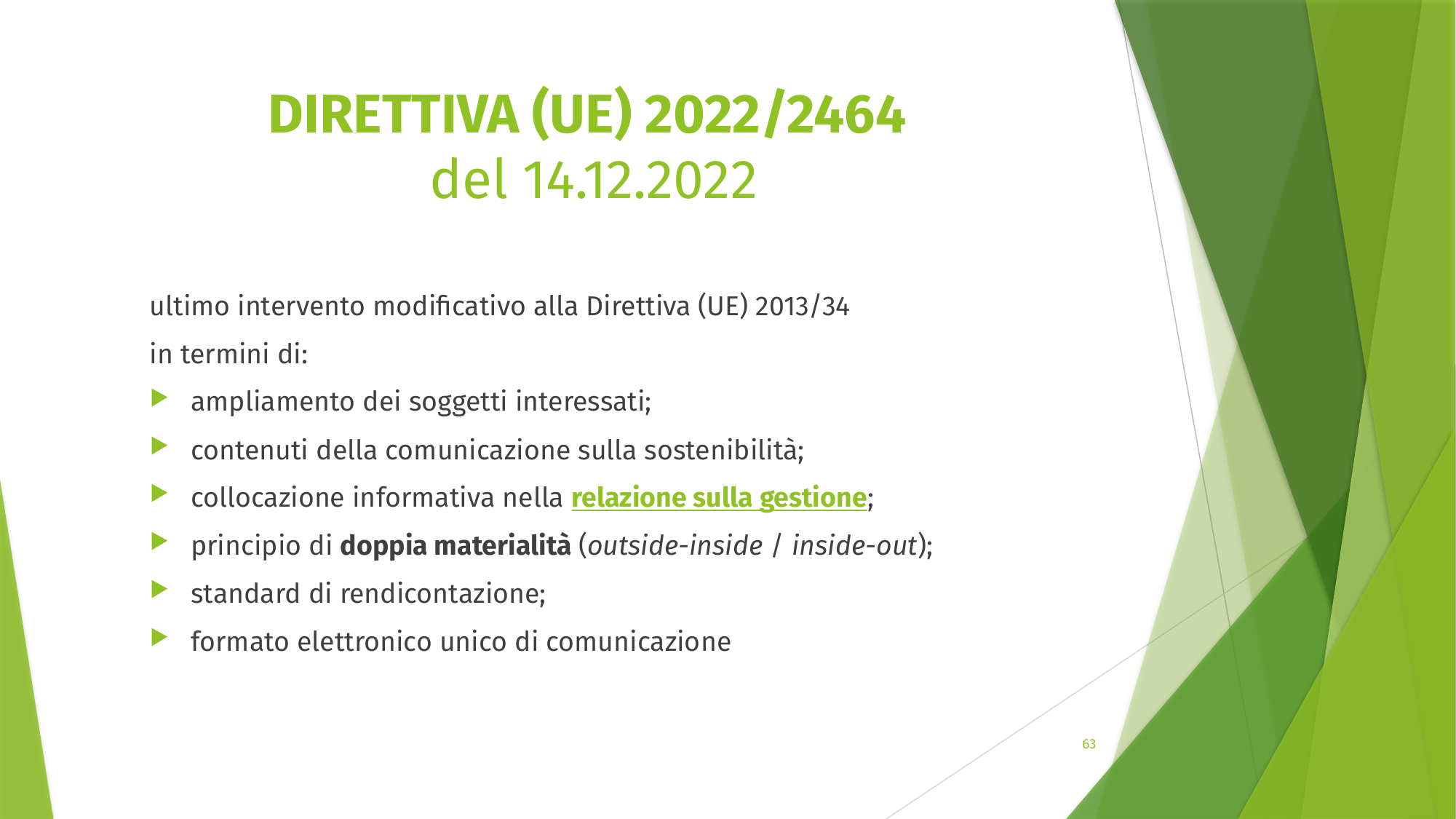

# DIRETTIVA (UE) 2022/2464 del 14.12.2022
ultimo intervento modificativo alla Direttiva (UE) 2013/34
in termini di:
ampliamento dei soggetti interessati;
contenuti della comunicazione sulla sostenibilità;
collocazione informativa nella relazione sulla gestione;
principio di doppia materialità (outside-inside / inside-out);
standard di rendicontazione;
formato elettronico unico di comunicazione
63